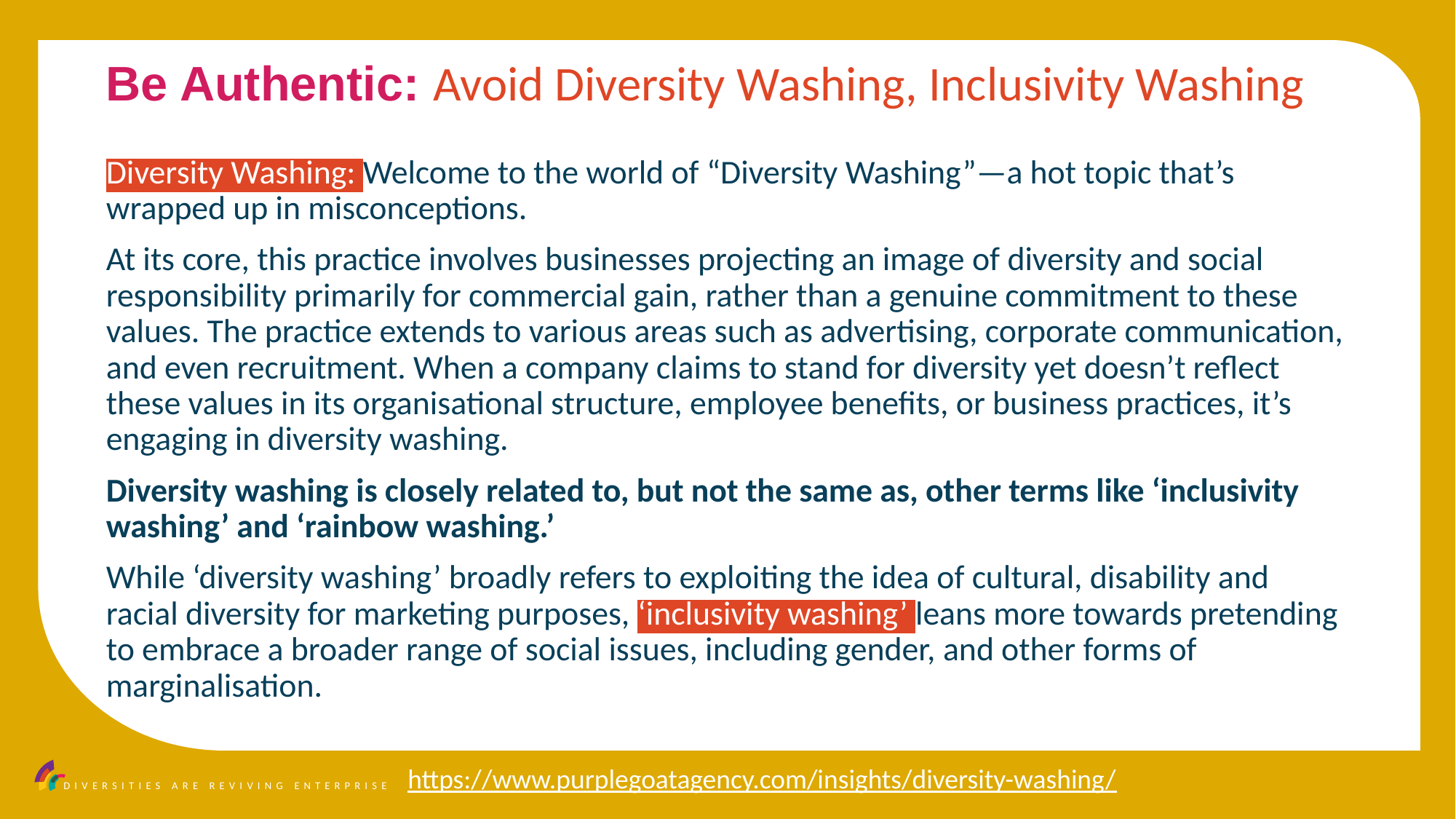

Be Authentic: Avoid Diversity Washing, Inclusivity Washing
Diversity Washing: Welcome to the world of “Diversity Washing”—a hot topic that’s wrapped up in misconceptions.
At its core, this practice involves businesses projecting an image of diversity and social responsibility primarily for commercial gain, rather than a genuine commitment to these values. The practice extends to various areas such as advertising, corporate communication, and even recruitment. When a company claims to stand for diversity yet doesn’t reflect these values in its organisational structure, employee benefits, or business practices, it’s engaging in diversity washing.
Diversity washing is closely related to, but not the same as, other terms like ‘inclusivity washing’ and ‘rainbow washing.’
While ‘diversity washing’ broadly refers to exploiting the idea of cultural, disability and racial diversity for marketing purposes, ‘inclusivity washing’ leans more towards pretending to embrace a broader range of social issues, including gender, and other forms of marginalisation.
https://www.purplegoatagency.com/insights/diversity-washing/